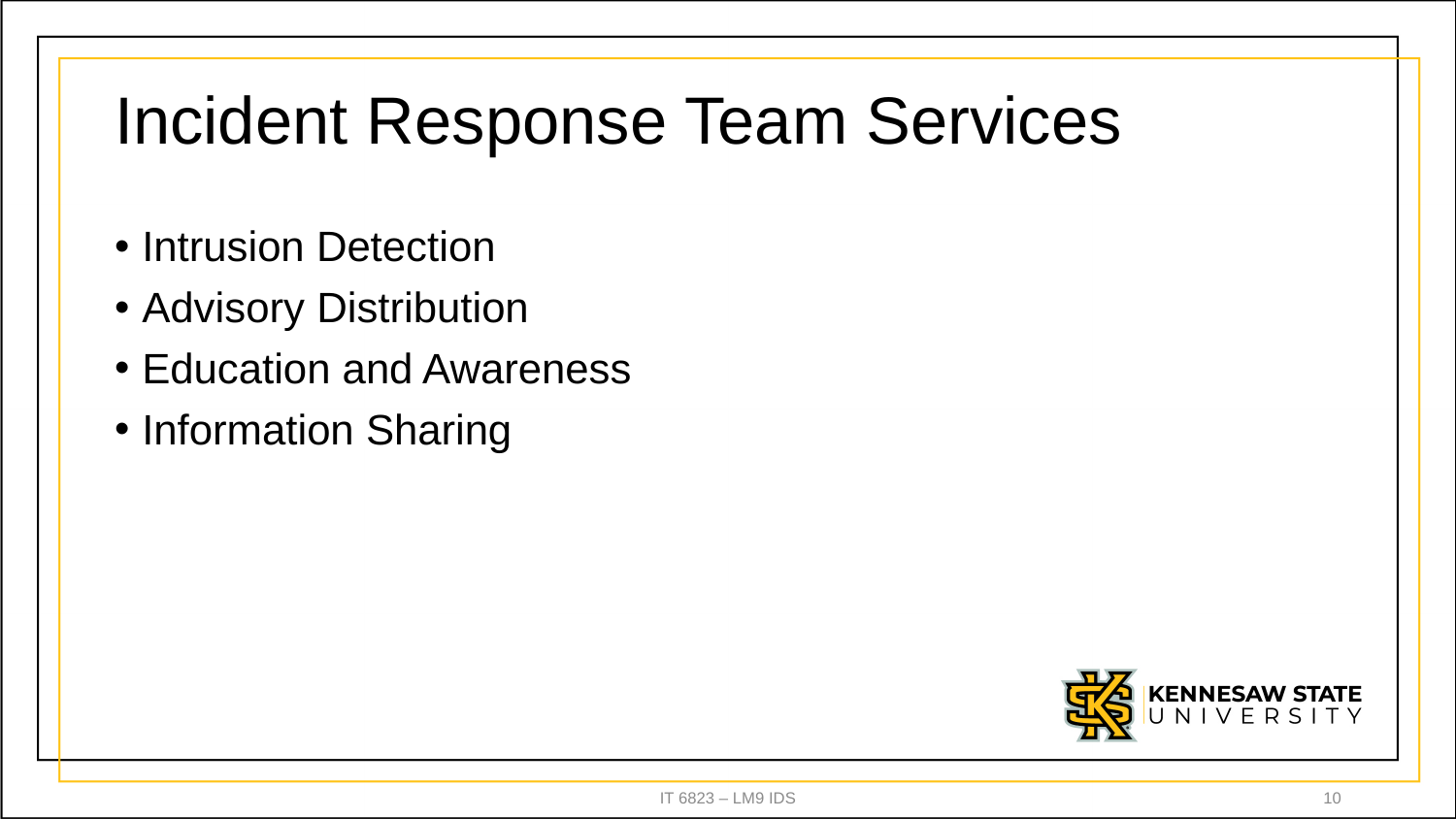

# Incident Response Team Services
Intrusion Detection
Advisory Distribution
Education and Awareness
Information Sharing
IT 6823 – LM9 IDS
10